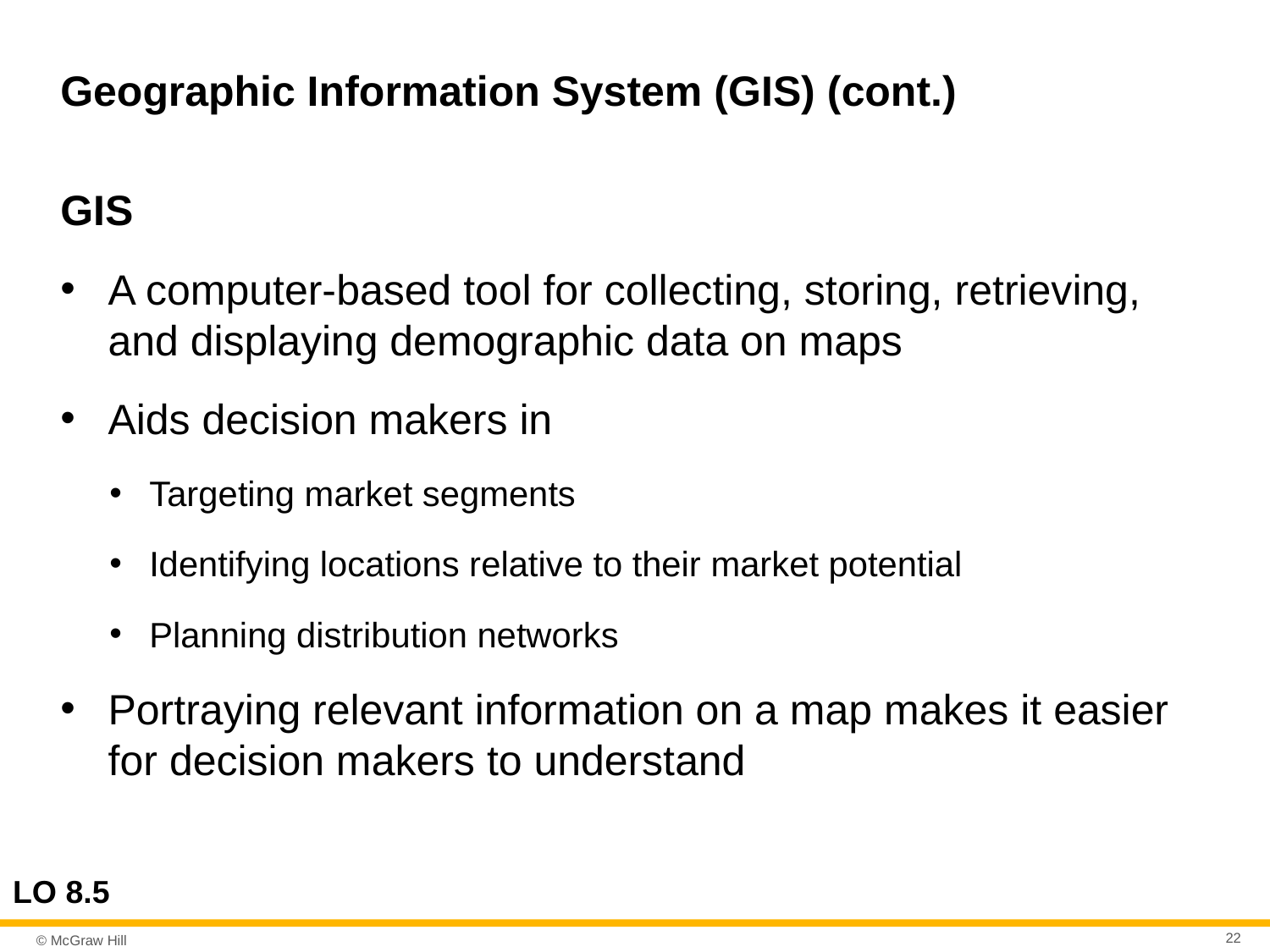

# Geographic Information System (GIS) (cont.)
GIS
A computer-based tool for collecting, storing, retrieving, and displaying demographic data on maps
Aids decision makers in
Targeting market segments
Identifying locations relative to their market potential
Planning distribution networks
Portraying relevant information on a map makes it easier for decision makers to understand
LO 8.5